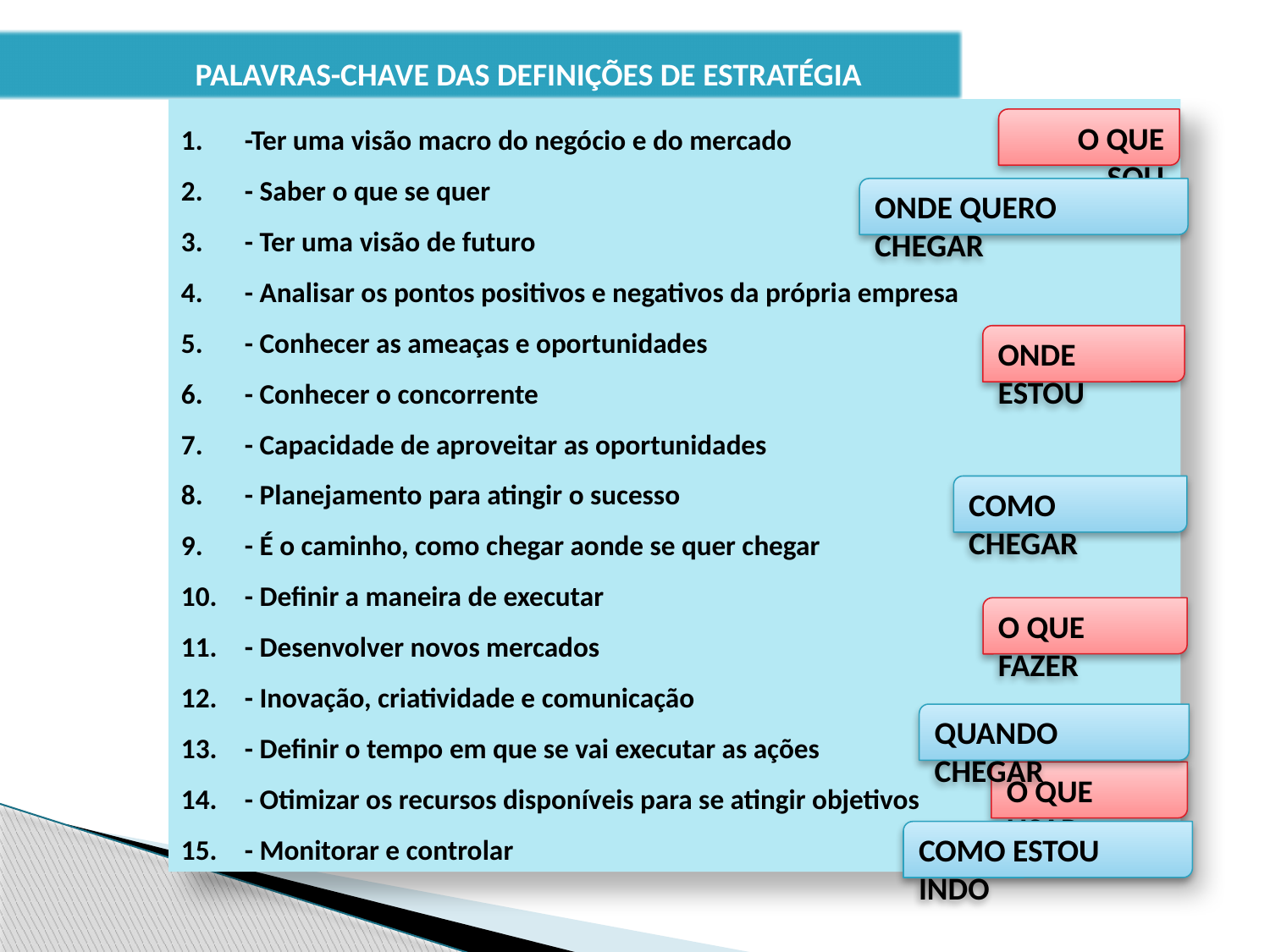

PALAVRAS-CHAVE DAS DEFINIÇÕES DE ESTRATÉGIA
-Ter uma visão macro do negócio e do mercado
- Saber o que se quer
- Ter uma visão de futuro
- Analisar os pontos positivos e negativos da própria empresa
- Conhecer as ameaças e oportunidades
- Conhecer o concorrente
- Capacidade de aproveitar as oportunidades
- Planejamento para atingir o sucesso
- É o caminho, como chegar aonde se quer chegar
- Definir a maneira de executar
- Desenvolver novos mercados
- Inovação, criatividade e comunicação
- Definir o tempo em que se vai executar as ações
- Otimizar os recursos disponíveis para se atingir objetivos
- Monitorar e controlar
O QUE SOU
ONDE QUERO CHEGAR
ONDE ESTOU
COMO CHEGAR
O QUE FAZER
QUANDO CHEGAR
O QUE USAR
COMO ESTOU INDO